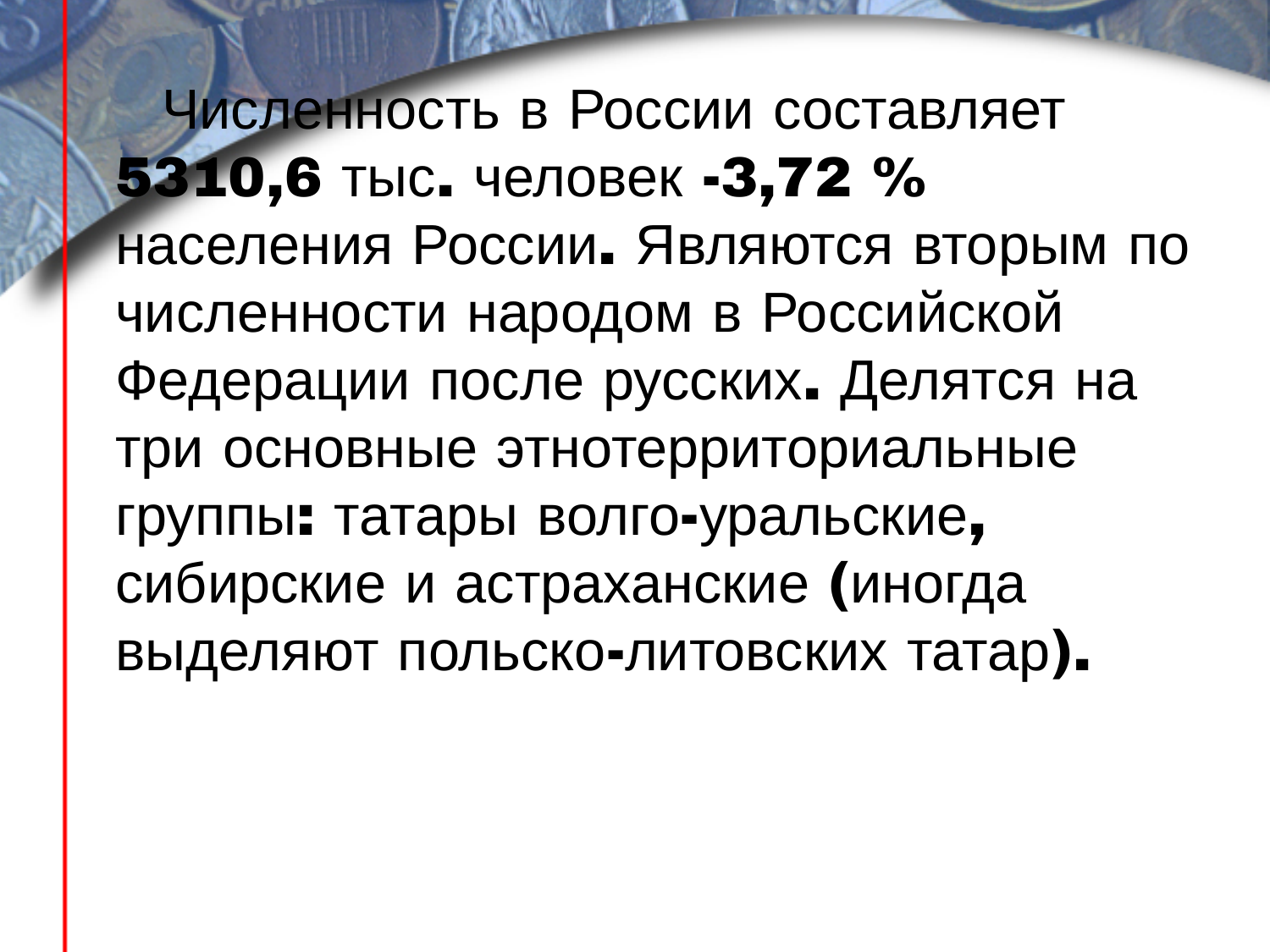

Численность в России составляет 5310,6 тыс. человек -3,72 % населения России. Являются вторым по численности народом в Российской Федерации после русских. Делятся на три основные этнотерриториальные группы: татары волго-уральские, сибирские и астраханские (иногда выделяют польско-литовских татар).